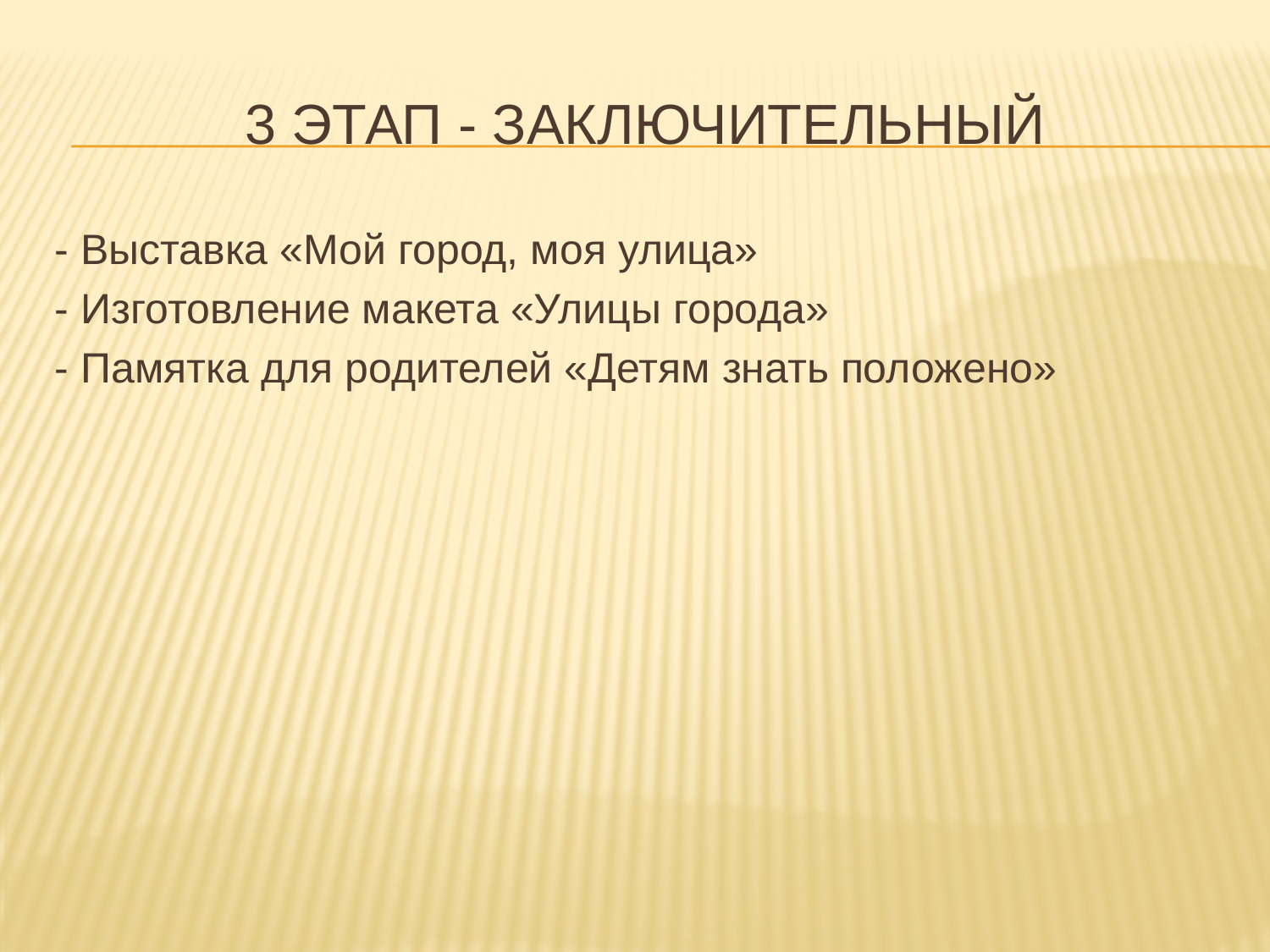

# 3 этап - заключительный
- Выставка «Мой город, моя улица»
- Изготовление макета «Улицы города»
- Памятка для родителей «Детям знать положено»